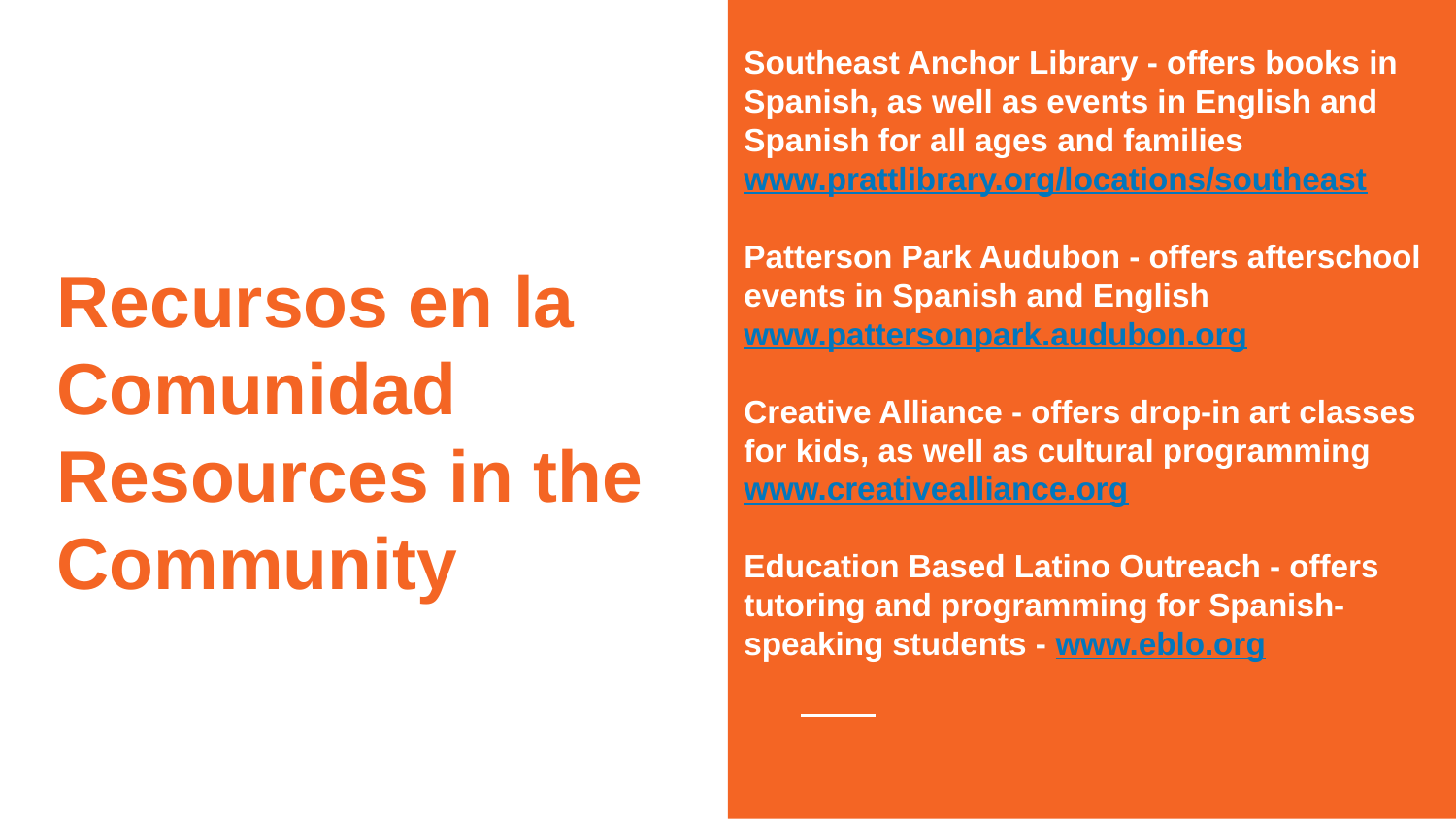

Southeast Anchor Library - offers books in Spanish, as well as events in English and Spanish for all ages and families www.prattlibrary.org/locations/southeast
Patterson Park Audubon - offers afterschool events in Spanish and English www.pattersonpark.audubon.org

Creative Alliance - offers drop-in art classes for kids, as well as cultural programming www.creativealliance.org

Education Based Latino Outreach - offers tutoring and programming for Spanish-speaking students - www.eblo.org

# Recursos en la Comunidad
Resources in the Community